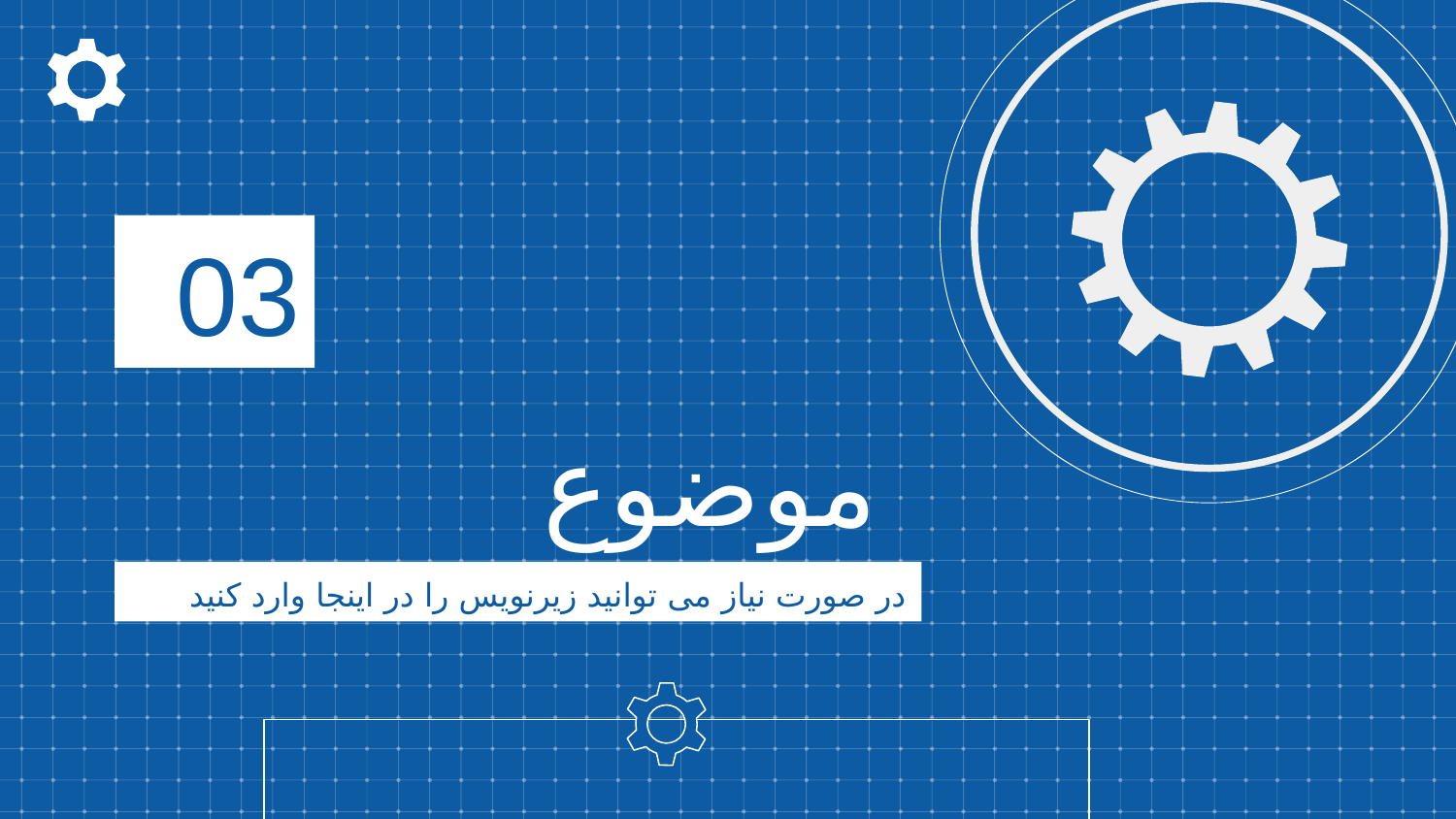

03
# موضوع
در صورت نیاز می توانید زیرنویس را در اینجا وارد کنید